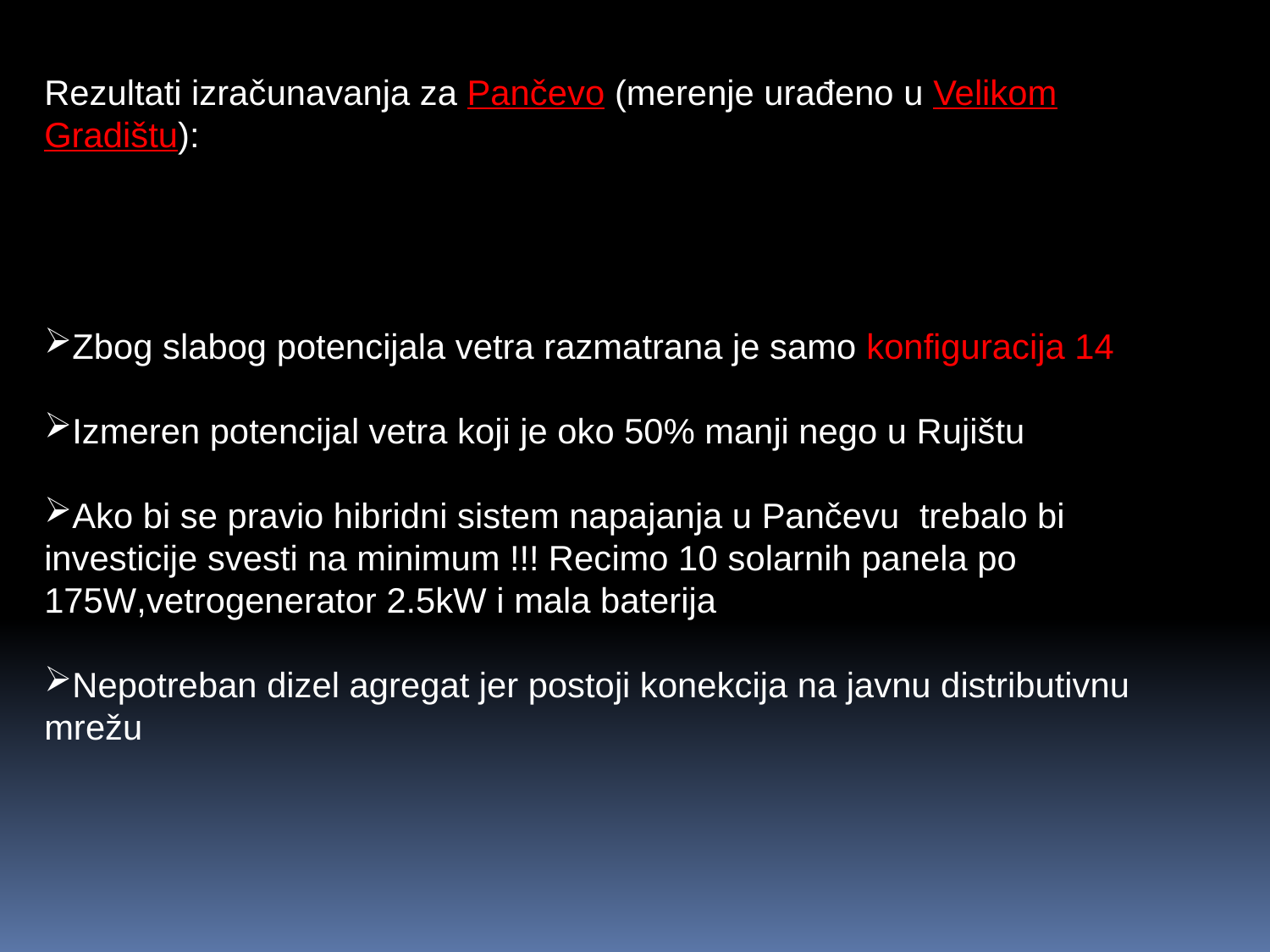

Rezultati izračunavanja za Pančevo (merenje urađeno u Velikom Gradištu):

Zbog slabog potencijala vetra razmatrana je samo konfiguracija 14

Izmeren potencijal vetra koji je oko 50% manji nego u Rujištu

Ako bi se pravio hibridni sistem napajanja u Pančevu  trebalo bi investicije svesti na minimum !!! Recimo 10 solarnih panela po 175W,vetrogenerator 2.5kW i mala baterija

Nepotreban dizel agregat jer postoji konekcija na javnu distributivnu mrežu